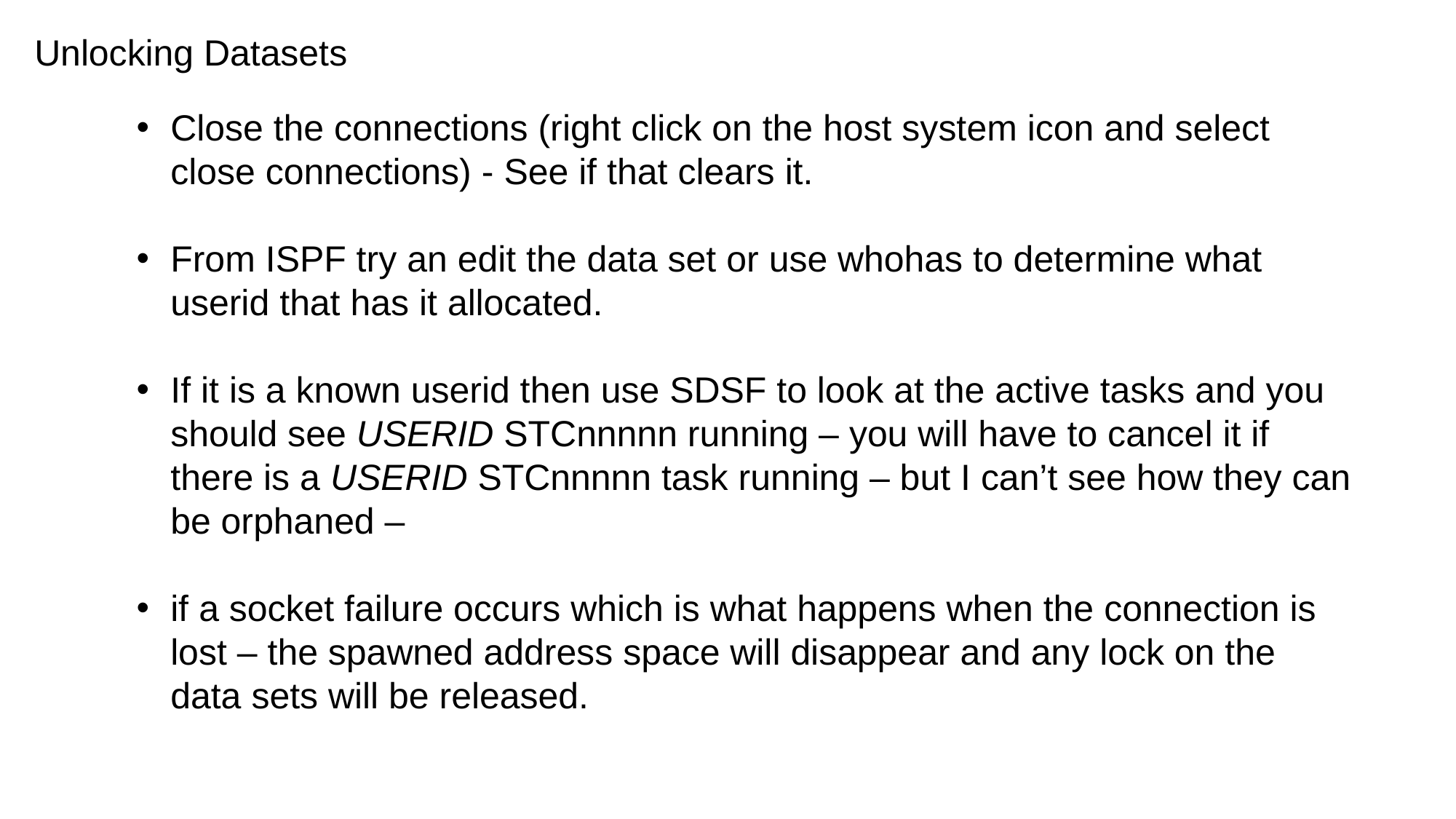

# Unlocking Datasets
Close the connections (right click on the host system icon and select close connections) - See if that clears it.

From ISPF try an edit the data set or use whohas to determine what userid that has it allocated.

If it is a known userid then use SDSF to look at the active tasks and you should see USERID STCnnnnn running – you will have to cancel it if there is a USERID STCnnnnn task running – but I can’t see how they can be orphaned –

if a socket failure occurs which is what happens when the connection is lost – the spawned address space will disappear and any lock on the data sets will be released.